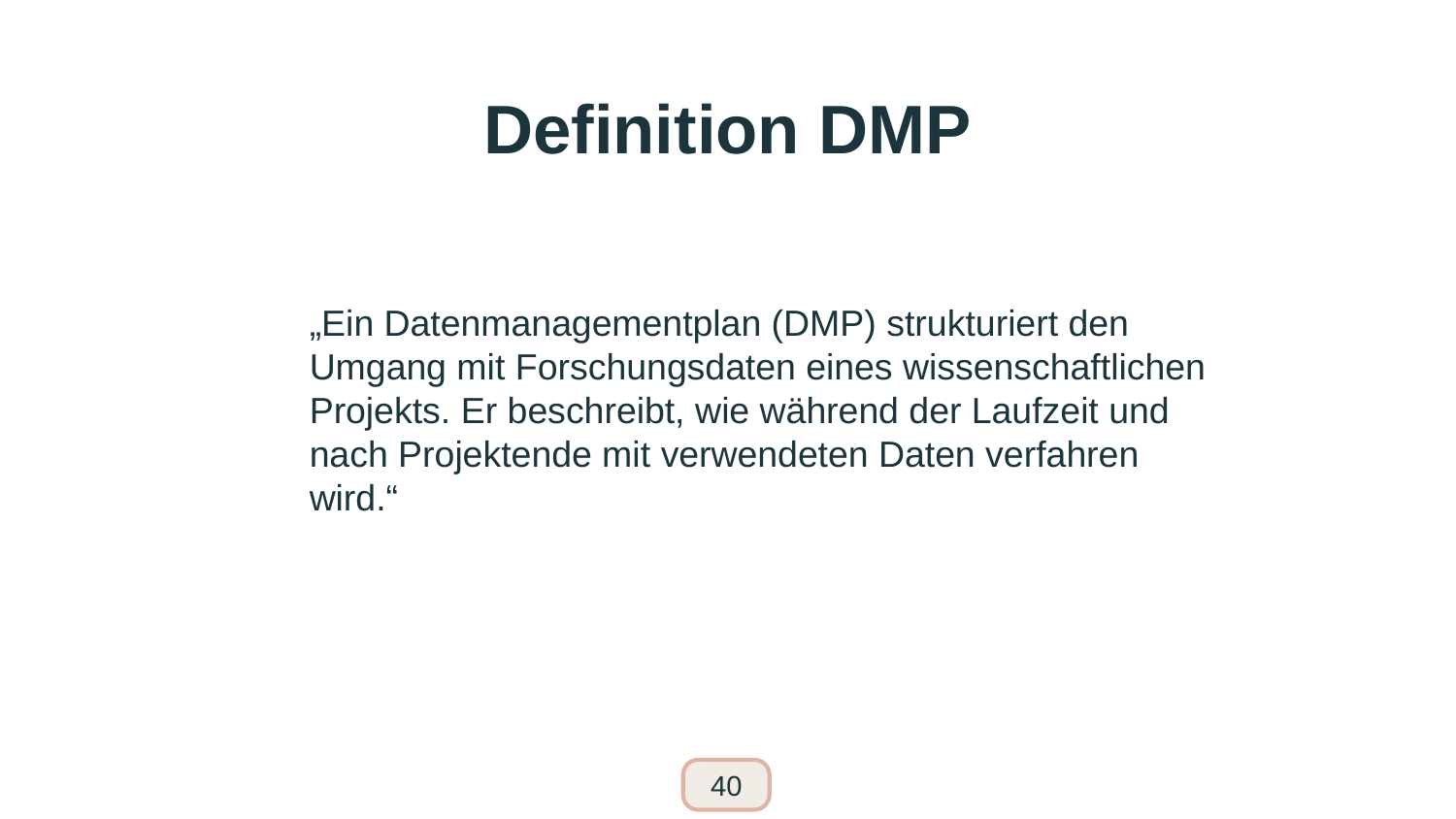

# Definition DMP
„Ein Datenmanagementplan (DMP) strukturiert den Umgang mit Forschungsdaten eines wissenschaftlichen Projekts. Er beschreibt, wie während der Laufzeit und nach Projektende mit verwendeten Daten verfahren wird.“